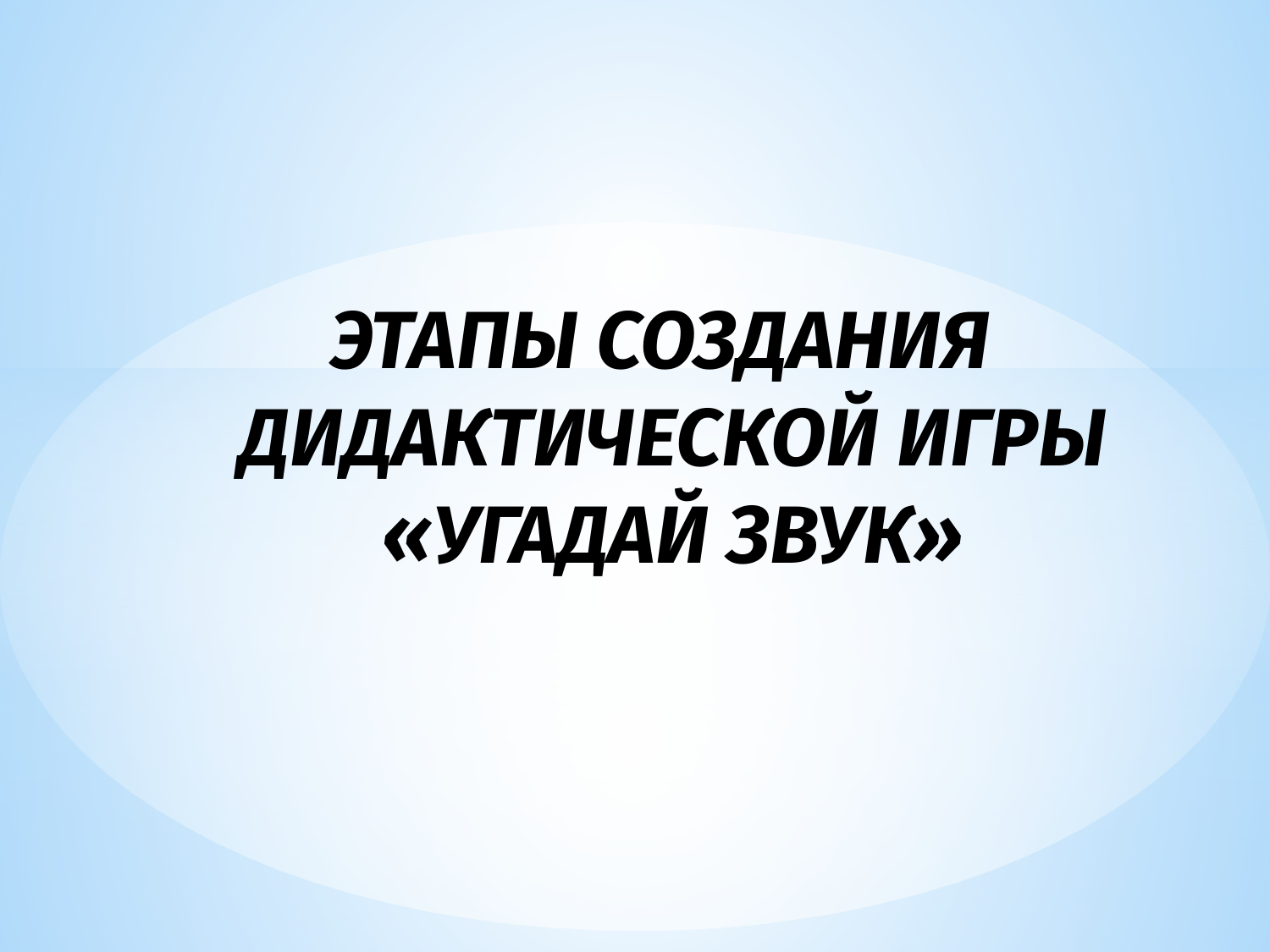

# ЭТАПЫ СОЗДАНИЯ ДИДАКТИЧЕСКОЙ ИГРЫ «УГАДАЙ ЗВУК»